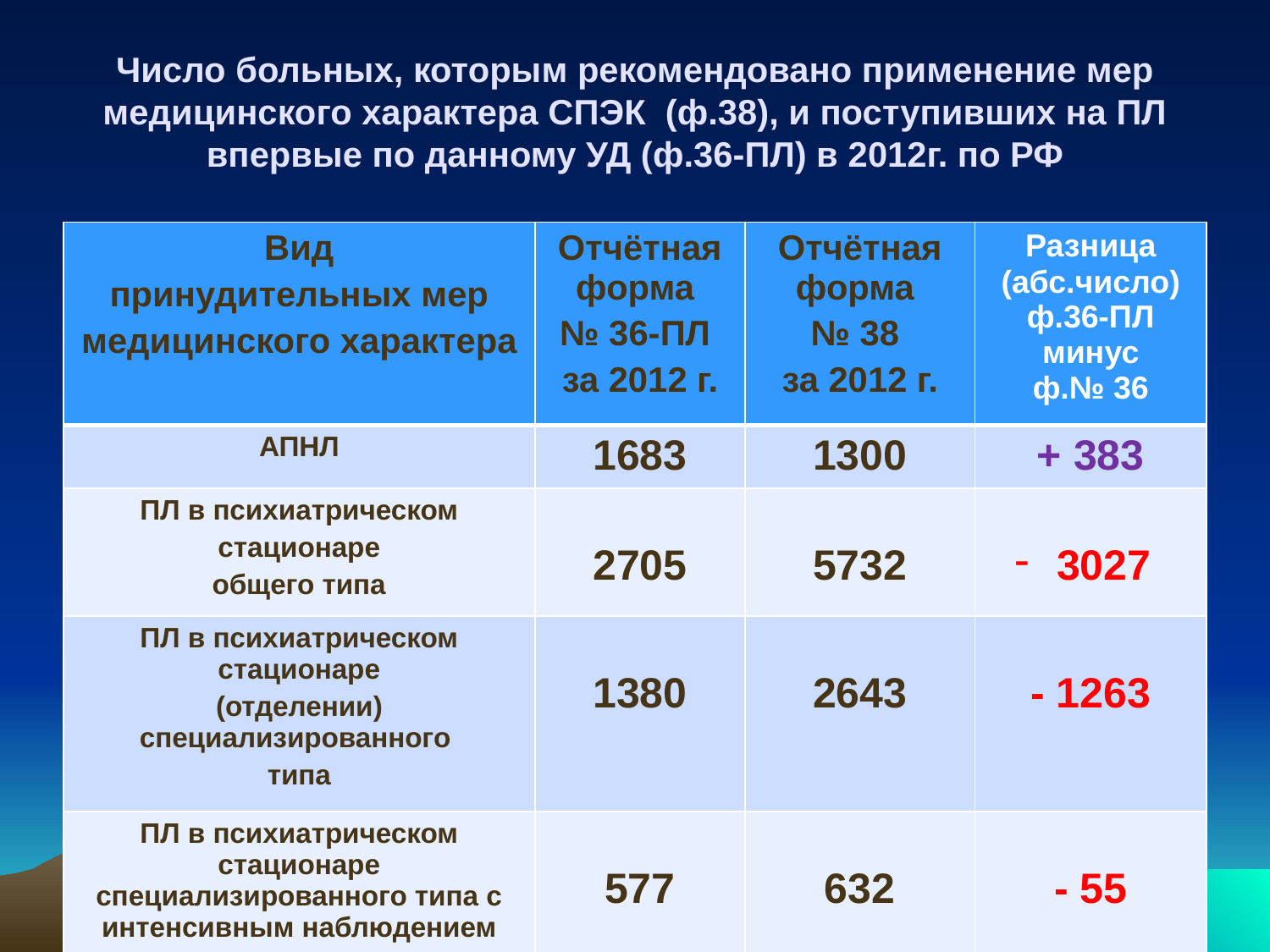

# Число больных, которым рекомендовано применение мер медицинского характера СПЭК  (ф.38), и поступивших на ПЛ впервые по данному УД (ф.36-ПЛ) в 2012г. по РФ
| Вид принудительных мер медицинского характера | Отчётная форма № 36-ПЛ за 2012 г. | Отчётная форма № 38 за 2012 г. | Разница (абс.число) ф.36-ПЛ минус ф.№ 36 |
| --- | --- | --- | --- |
| АПНЛ | 1683 | 1300 | + 383 |
| ПЛ в психиатрическом стационаре общего типа | 2705 | 5732 | 3027 |
| ПЛ в психиатрическом стационаре (отделении) специализированного типа | 1380 | 2643 | - 1263 |
| ПЛ в психиатрическом стационаре специализированного типа с интенсивным наблюдением | 577 | 632 | - 55 |